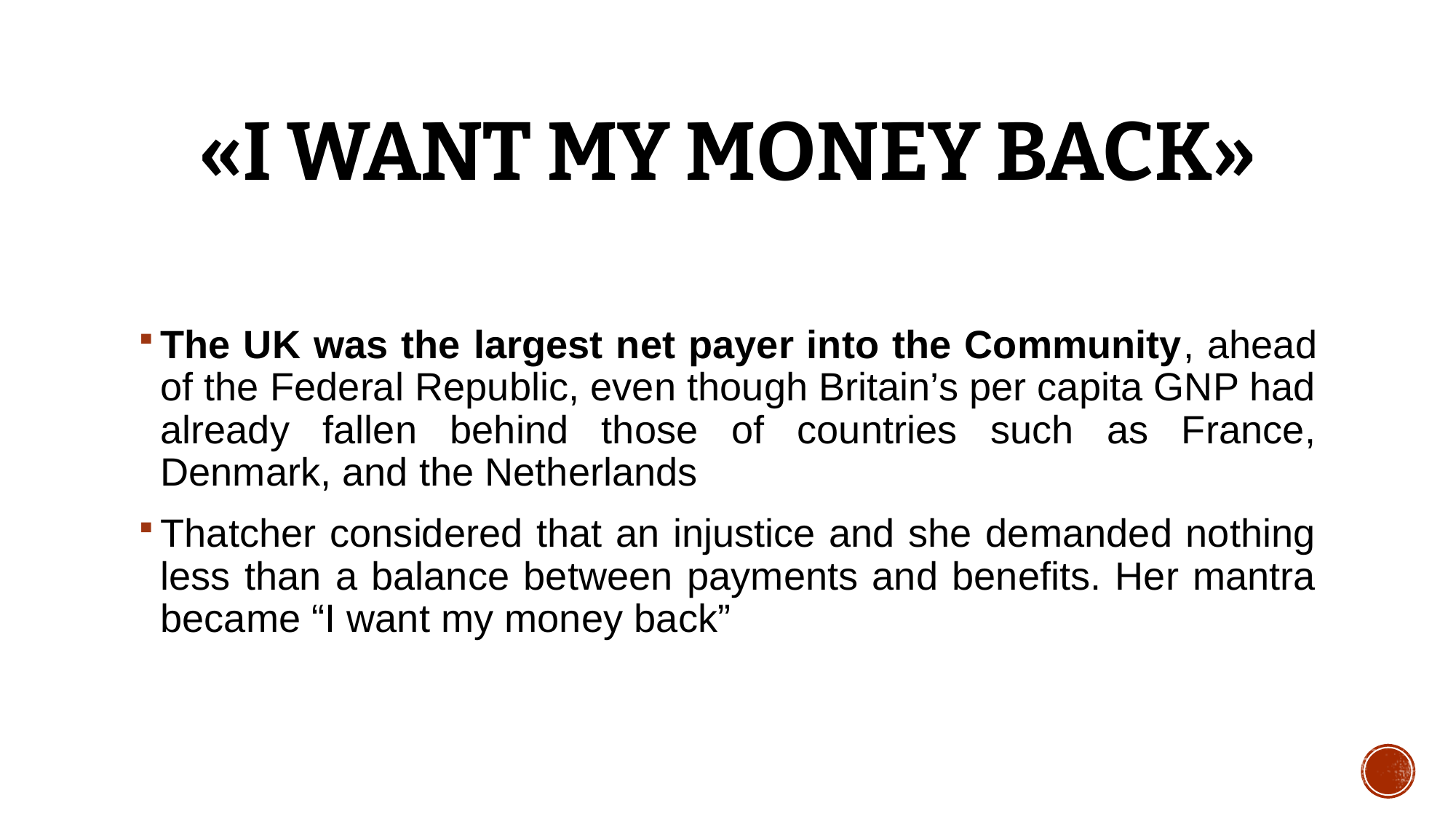

# «I WANT MY MONEY BACK»

The UK was the largest net payer into the Community, ahead of the Federal Republic, even though Britain’s per capita GNP had already fallen behind those of countries such as France, Denmark, and the Netherlands
Thatcher considered that an injustice and she demanded nothing less than a balance between payments and benefits. Her mantra became “I want my money back”